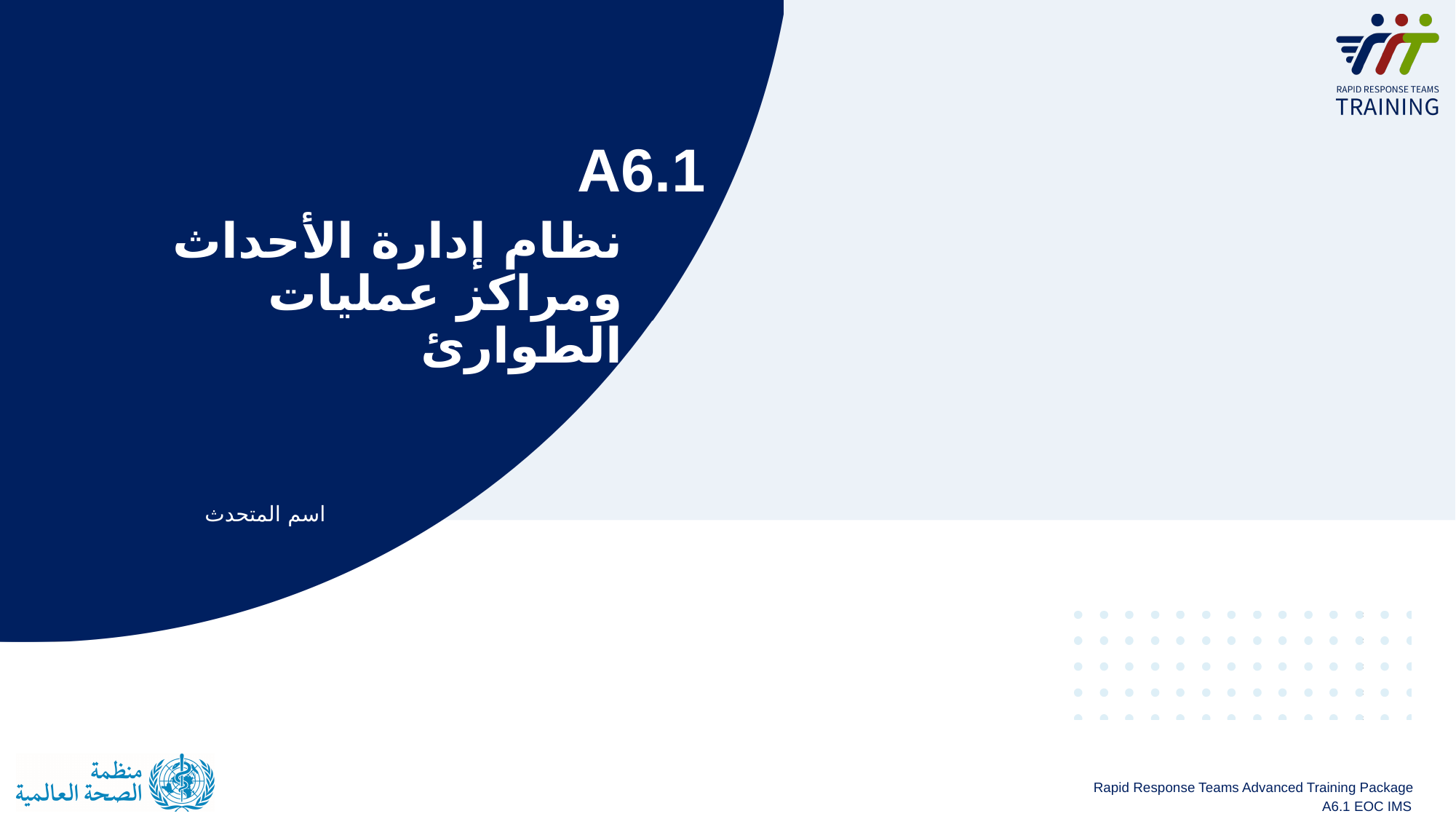

A6.1
# نظام إدارة الأحداث ومراكز عمليات الطوارئ
اسم المتحدث
1